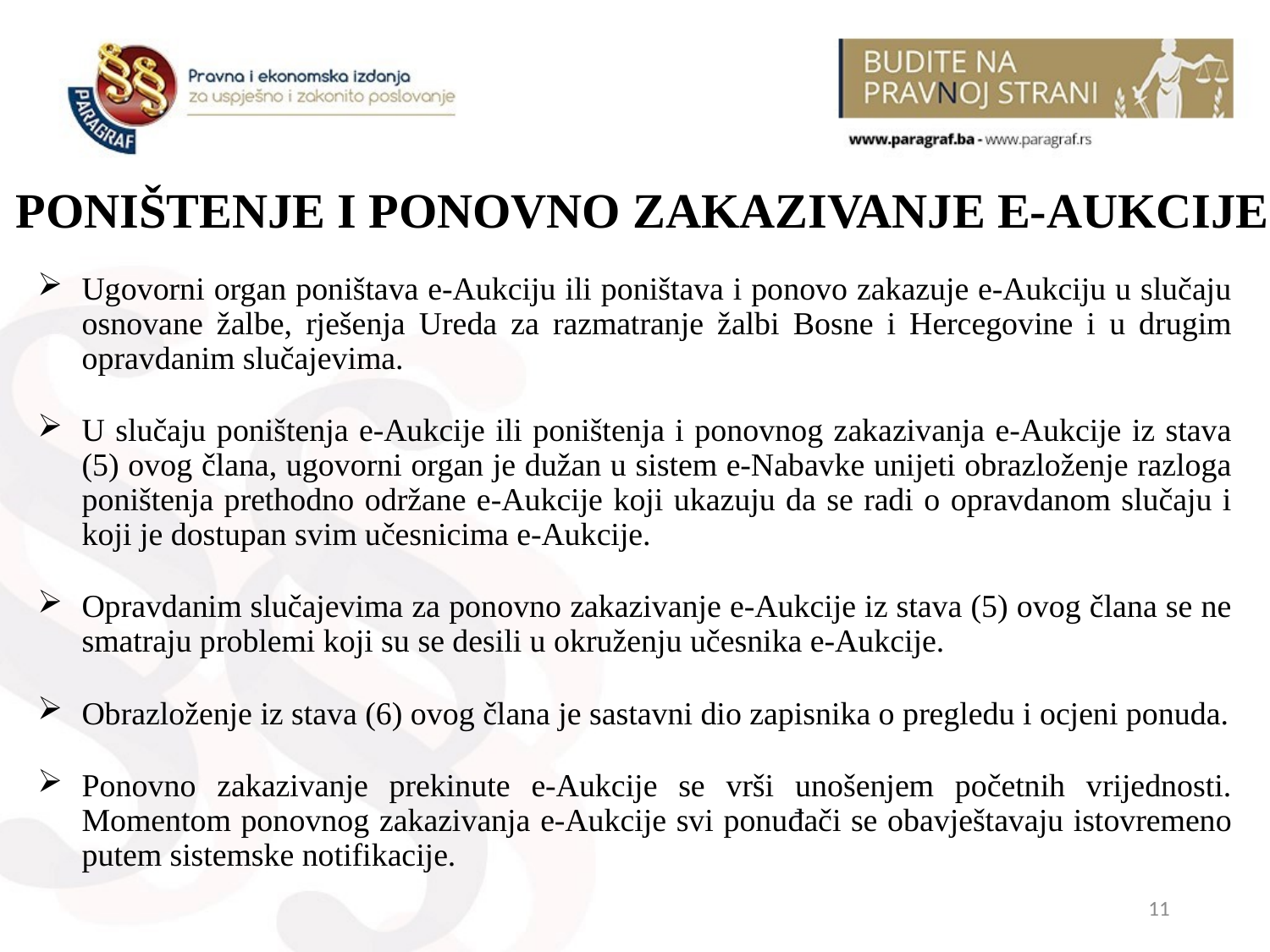

# PONIŠTENJE I PONOVNO ZAKAZIVANJE E-AUKCIJE
Ugovorni organ poništava e-Aukciju ili poništava i ponovo zakazuje e-Aukciju u slučaju osnovane žalbe, rješenja Ureda za razmatranje žalbi Bosne i Hercegovine i u drugim opravdanim slučajevima.

U slučaju poništenja e-Aukcije ili poništenja i ponovnog zakazivanja e-Aukcije iz stava (5) ovog člana, ugovorni organ je dužan u sistem e-Nabavke unijeti obrazloženje razloga poništenja prethodno održane e-Aukcije koji ukazuju da se radi o opravdanom slučaju i koji je dostupan svim učesnicima e-Aukcije.

Opravdanim slučajevima za ponovno zakazivanje e-Aukcije iz stava (5) ovog člana se ne smatraju problemi koji su se desili u okruženju učesnika e-Aukcije.

Obrazloženje iz stava (6) ovog člana je sastavni dio zapisnika o pregledu i ocjeni ponuda.

Ponovno zakazivanje prekinute e-Aukcije se vrši unošenjem početnih vrijednosti. Momentom ponovnog zakazivanja e-Aukcije svi ponuđači se obavještavaju istovremeno putem sistemske notifikacije.

11